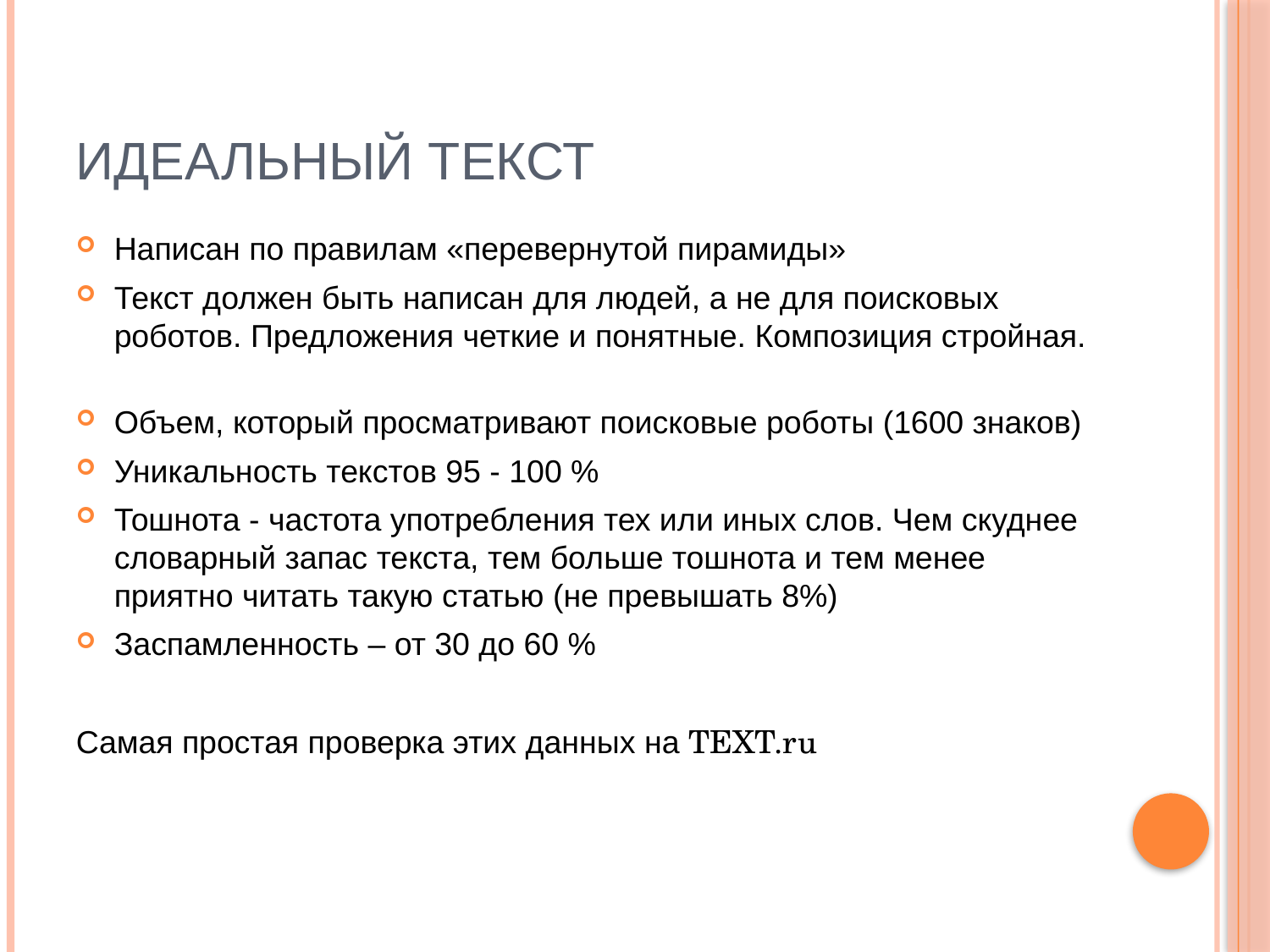

# Идеальный текст
Написан по правилам «перевернутой пирамиды»
Текст должен быть написан для людей, а не для поисковых роботов. Предложения четкие и понятные. Композиция стройная.
Объем, который просматривают поисковые роботы (1600 знаков)
Уникальность текстов 95 - 100 %
Тошнота - частота употребления тех или иных слов. Чем скуднее словарный запас текста, тем больше тошнота и тем менее приятно читать такую статью (не превышать 8%)
Заспамленность – от 30 до 60 %

Самая простая проверка этих данных на TEXT.ru